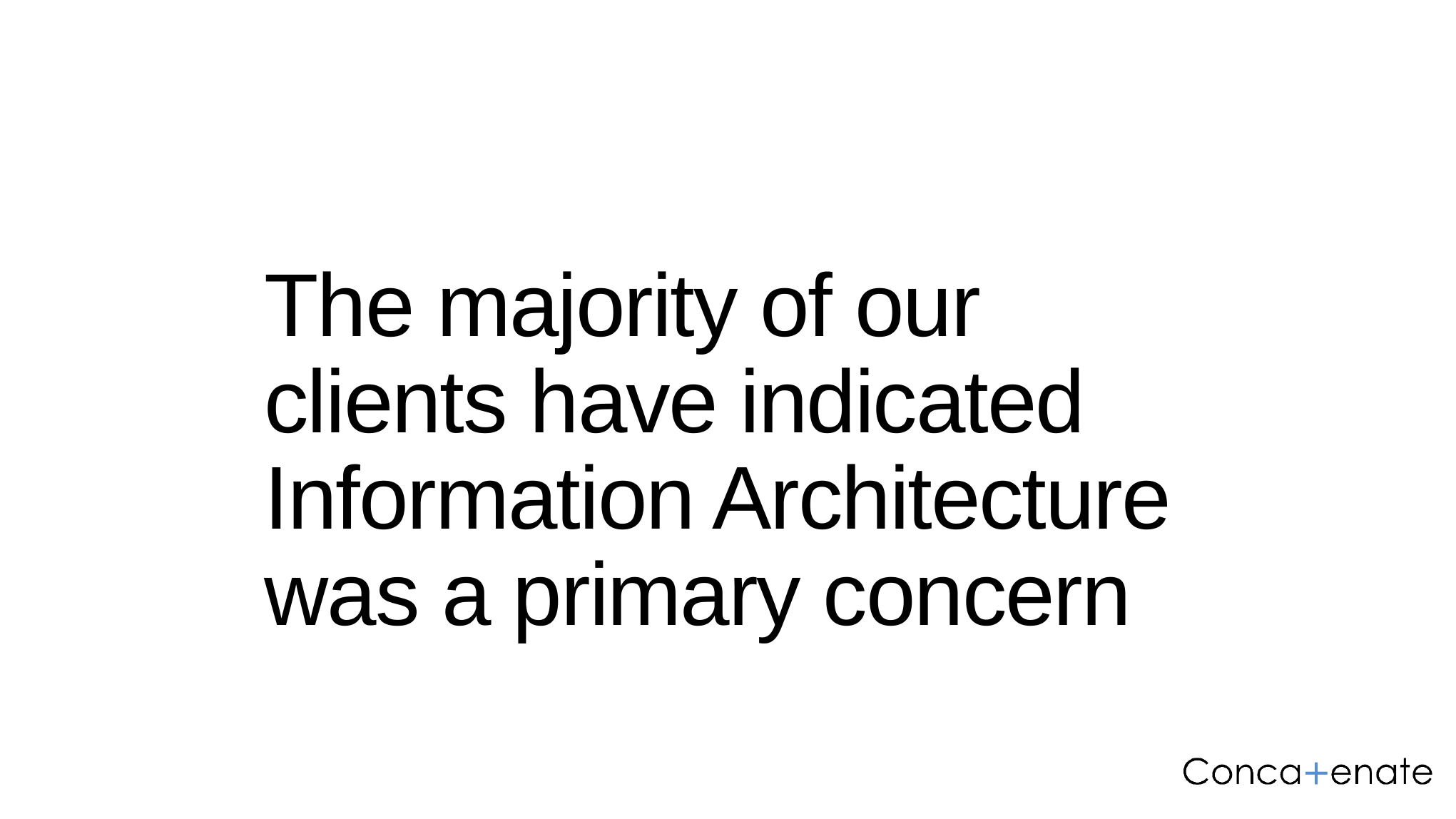

# The majority of our clients have indicated Information Architecture was a primary concern